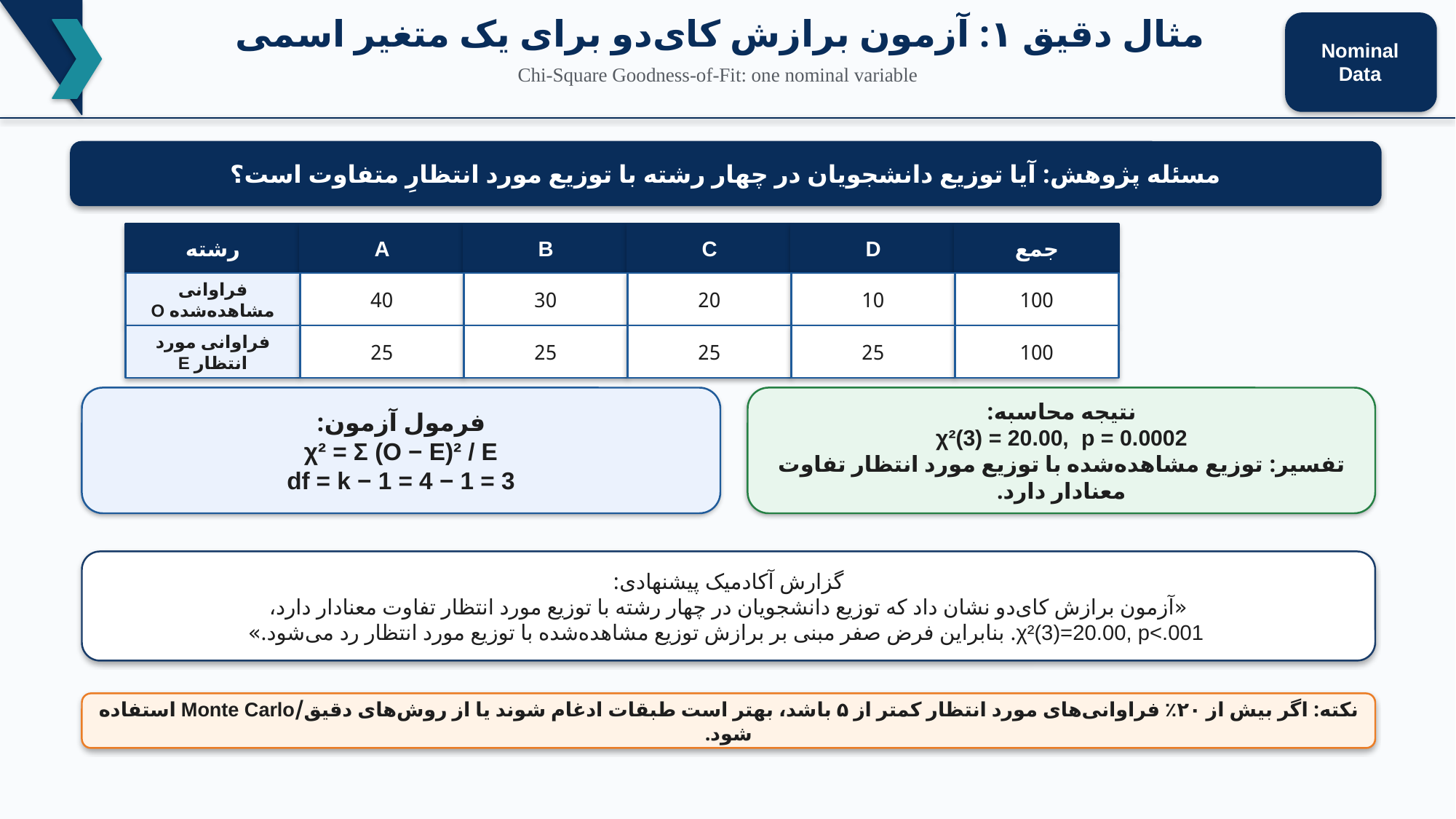

مثال دقیق ۱: آزمون برازش کای‌دو برای یک متغیر اسمی

Nominal
Data
Chi-Square Goodness-of-Fit: one nominal variable
مسئله پژوهش: آیا توزیع دانشجویان در چهار رشته با توزیع مورد انتظارِ متفاوت است؟
رشته
A
B
C
D
جمع
فراوانی مشاهده‌شده O
40
30
20
10
100
فراوانی مورد انتظار E
25
25
25
25
100
فرمول آزمون:
χ² = Σ (O − E)² / E
df = k − 1 = 4 − 1 = 3
نتیجه محاسبه:
χ²(3) = 20.00,  p = 0.0002
تفسیر: توزیع مشاهده‌شده با توزیع مورد انتظار تفاوت معنادار دارد.
گزارش آکادمیک پیشنهادی:
«آزمون برازش کای‌دو نشان داد که توزیع دانشجویان در چهار رشته با توزیع مورد انتظار تفاوت معنادار دارد،
 χ²(3)=20.00, p<.001. بنابراین فرض صفر مبنی بر برازش توزیع مشاهده‌شده با توزیع مورد انتظار رد می‌شود.»
نکته: اگر بیش از ۲۰٪ فراوانی‌های مورد انتظار کمتر از ۵ باشد، بهتر است طبقات ادغام شوند یا از روش‌های دقیق/Monte Carlo استفاده شود.